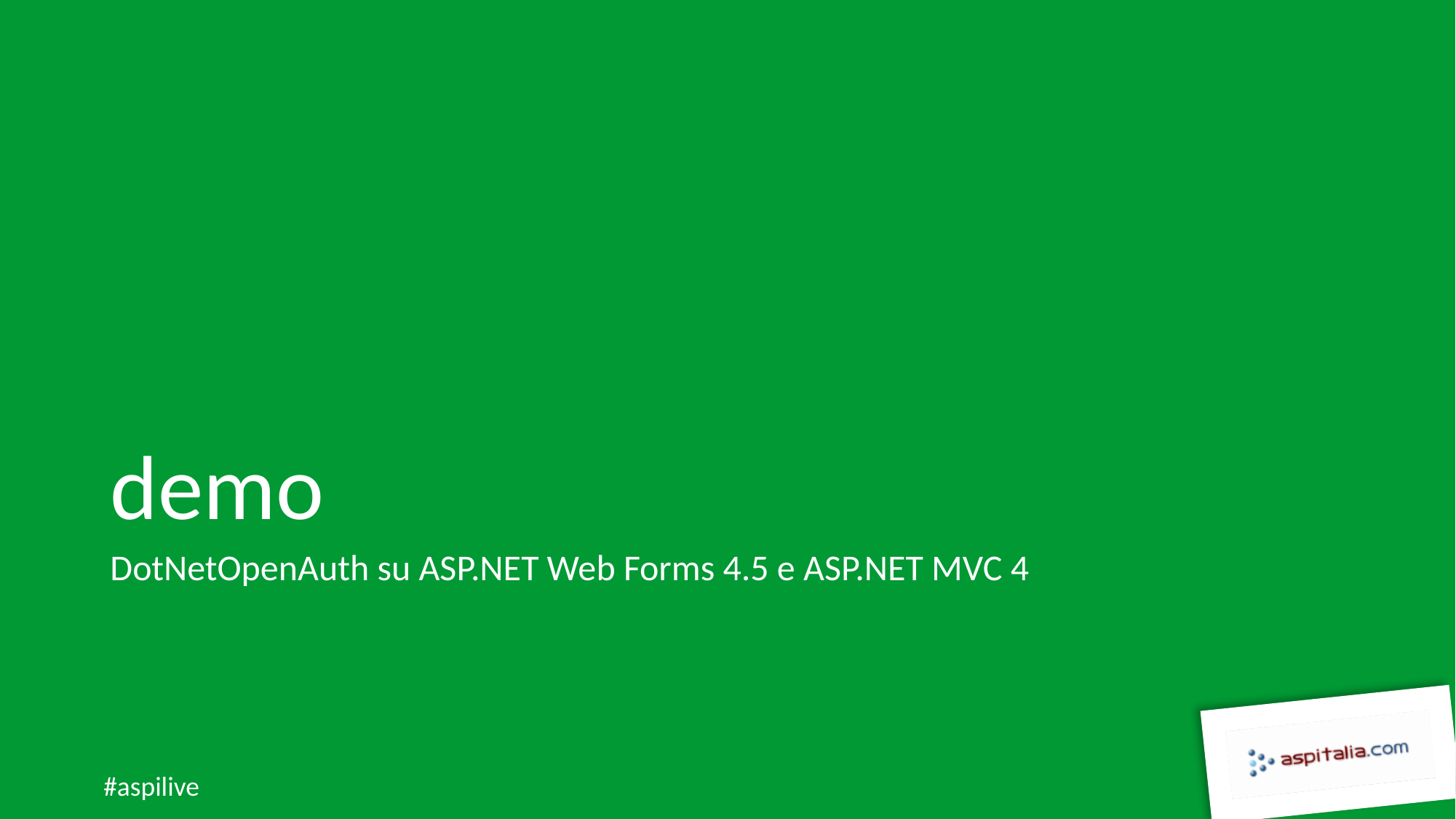

# demo
DotNetOpenAuth su ASP.NET Web Forms 4.5 e ASP.NET MVC 4